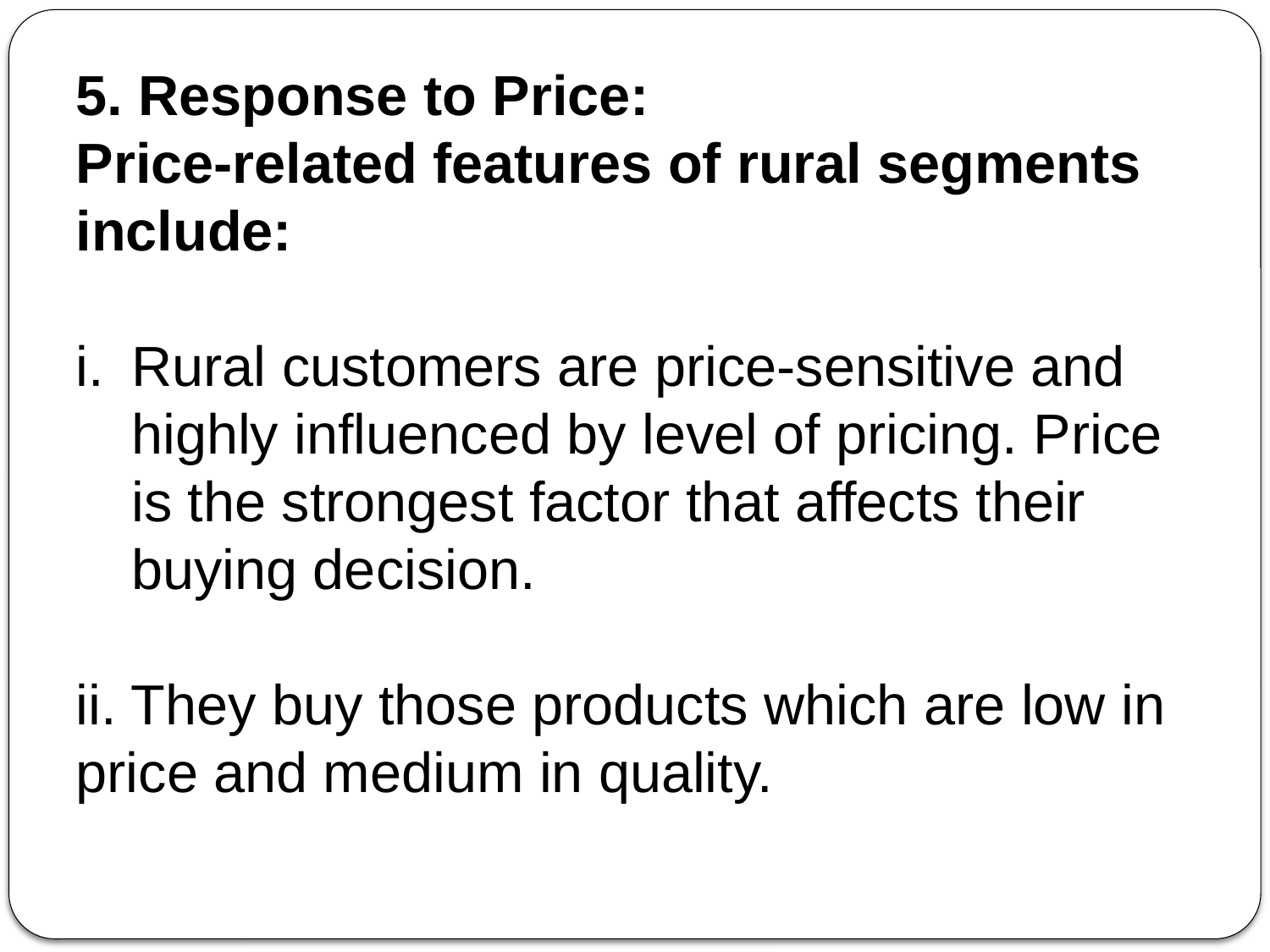

5. Response to Price:
Price-related features of rural segments include:

Rural customers are price-sensitive and highly influenced by level of pricing. Price is the strongest factor that affects their buying decision.

ii. They buy those products which are low in price and medium in quality.